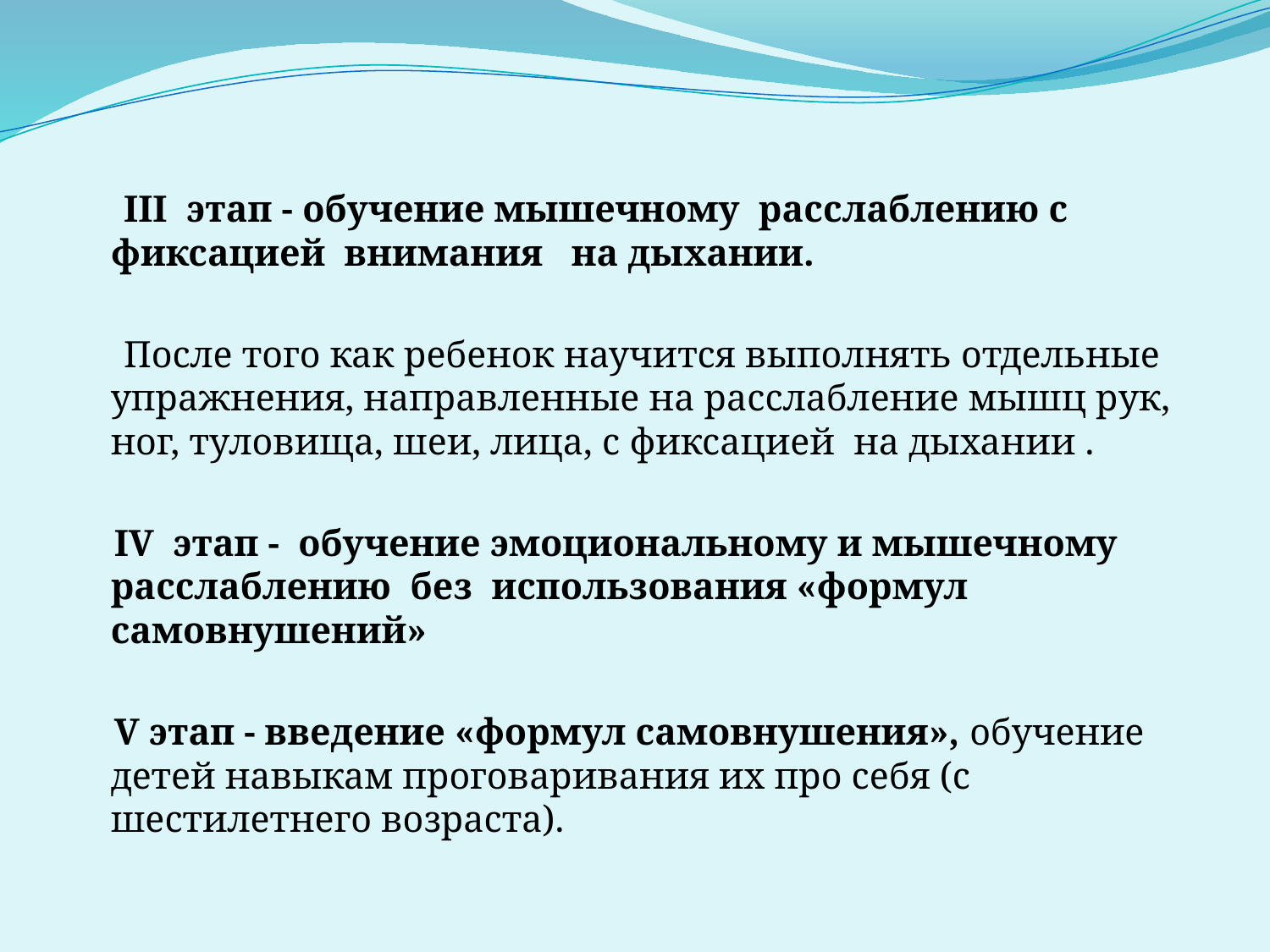

III  этап - обучение мышечному  расслаблению с фиксацией  внимания   на дыхании.

     После того как ребенок научится выполнять отдельные упражнения, направленные на расслабление мышц рук, ног, туловища, шеи, лица, с фиксацией  на дыхании .

    IV  этап -  обучение эмоциональному и мышечному расслаблению  без  использования «формул самовнушений»

    V этап - введение «формул самовнушения», обучение детей навыкам проговаривания их про себя (с шестилетнего возраста).